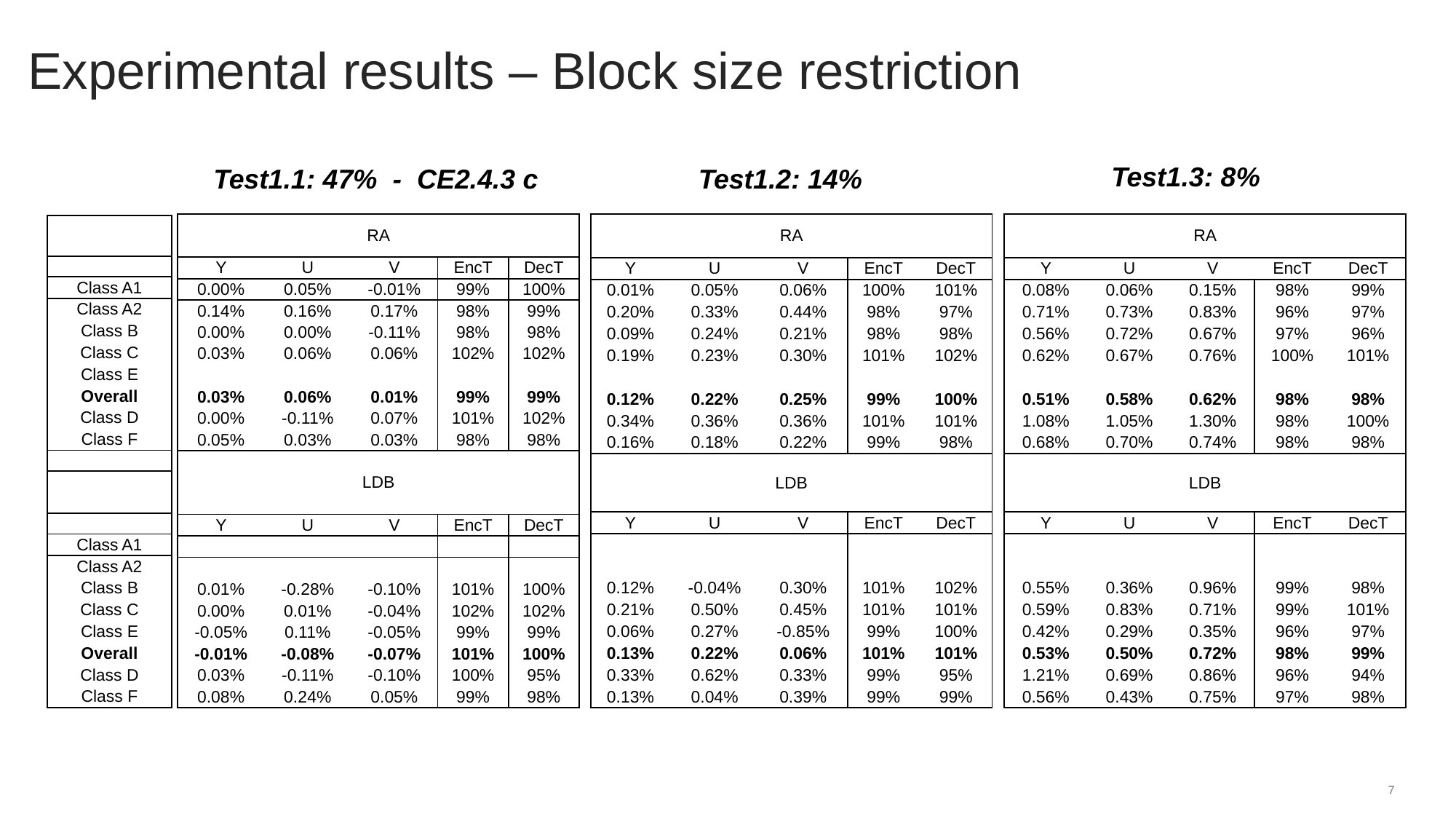

# Experimental results – Block size restriction
Test1.3: 8%
Test1.1: 47%  -  CE2.4.3 c
Test1.2: 14%

| RA |  |  |  |  |
| --- | --- | --- | --- | --- |
| Y | U | V | EncT | DecT |
| 0.00% | 0.05% | -0.01% | 99% | 100% |
| 0.14% | 0.16% | 0.17% | 98% | 99% |
| 0.00% | 0.00% | -0.11% | 98% | 98% |
| 0.03% | 0.06% | 0.06% | 102% | 102% |
|  |  |  |  |  |
| 0.03% | 0.06% | 0.01% | 99% | 99% |
| 0.00% | -0.11% | 0.07% | 101% | 102% |
| 0.05% | 0.03% | 0.03% | 98% | 98% |
| LDB |  |  |  |  |
| Y | U | V | EncT | DecT |
|  |  |  |  |  |
|  |  |  |  |  |
| 0.01% | -0.28% | -0.10% | 101% | 100% |
| 0.00% | 0.01% | -0.04% | 102% | 102% |
| -0.05% | 0.11% | -0.05% | 99% | 99% |
| -0.01% | -0.08% | -0.07% | 101% | 100% |
| 0.03% | -0.11% | -0.10% | 100% | 95% |
| 0.08% | 0.24% | 0.05% | 99% | 98% |
| RA |  |  |  |  |
| --- | --- | --- | --- | --- |
| Y | U | V | EncT | DecT |
| 0.01% | 0.05% | 0.06% | 100% | 101% |
| 0.20% | 0.33% | 0.44% | 98% | 97% |
| 0.09% | 0.24% | 0.21% | 98% | 98% |
| 0.19% | 0.23% | 0.30% | 101% | 102% |
|  |  |  |  |  |
| 0.12% | 0.22% | 0.25% | 99% | 100% |
| 0.34% | 0.36% | 0.36% | 101% | 101% |
| 0.16% | 0.18% | 0.22% | 99% | 98% |
| LDB |  |  |  |  |
| Y | U | V | EncT | DecT |
|  |  |  |  |  |
|  |  |  |  |  |
| 0.12% | -0.04% | 0.30% | 101% | 102% |
| 0.21% | 0.50% | 0.45% | 101% | 101% |
| 0.06% | 0.27% | -0.85% | 99% | 100% |
| 0.13% | 0.22% | 0.06% | 101% | 101% |
| 0.33% | 0.62% | 0.33% | 99% | 95% |
| 0.13% | 0.04% | 0.39% | 99% | 99% |
| RA |  |  |  |  |
| --- | --- | --- | --- | --- |
| Y | U | V | EncT | DecT |
| 0.08% | 0.06% | 0.15% | 98% | 99% |
| 0.71% | 0.73% | 0.83% | 96% | 97% |
| 0.56% | 0.72% | 0.67% | 97% | 96% |
| 0.62% | 0.67% | 0.76% | 100% | 101% |
|  |  |  |  |  |
| 0.51% | 0.58% | 0.62% | 98% | 98% |
| 1.08% | 1.05% | 1.30% | 98% | 100% |
| 0.68% | 0.70% | 0.74% | 98% | 98% |
| LDB |  |  |  |  |
| Y | U | V | EncT | DecT |
|  |  |  |  |  |
|  |  |  |  |  |
| 0.55% | 0.36% | 0.96% | 99% | 98% |
| 0.59% | 0.83% | 0.71% | 99% | 101% |
| 0.42% | 0.29% | 0.35% | 96% | 97% |
| 0.53% | 0.50% | 0.72% | 98% | 99% |
| 1.21% | 0.69% | 0.86% | 96% | 94% |
| 0.56% | 0.43% | 0.75% | 97% | 98% |
|  |
| --- |
|  |
|  |
| Class A1 |
| Class A2 |
| Class B |
| Class C |
| Class E |
| Overall |
| Class D |
| Class F |
|  |
|  |
|  |
|  |
| Class A1 |
| Class A2 |
| Class B |
| Class C |
| Class E |
| Overall |
| Class D |
| Class F |